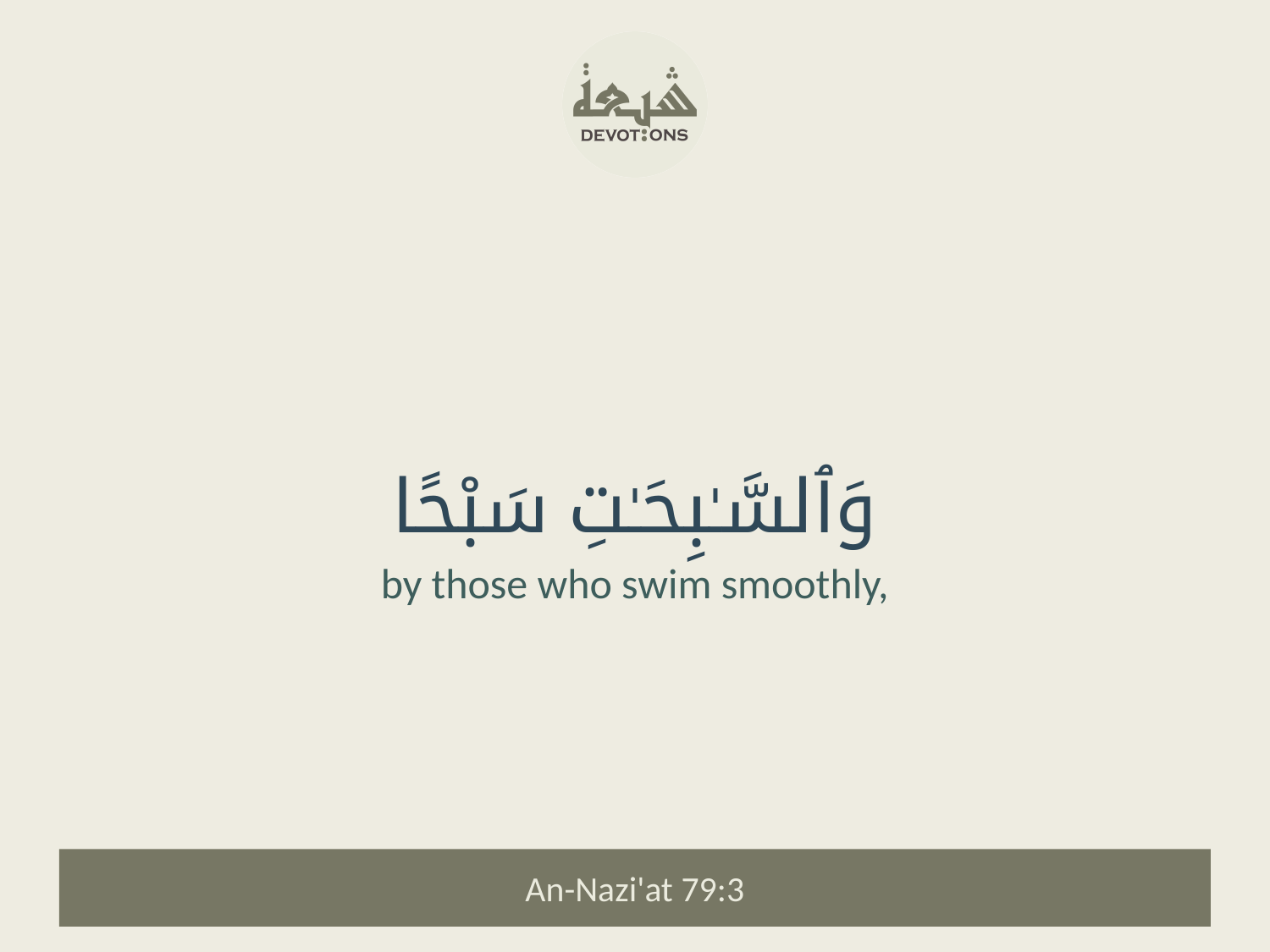

وَٱلسَّـٰبِحَـٰتِ سَبْحًا
by those who swim smoothly,
An-Nazi'at 79:3